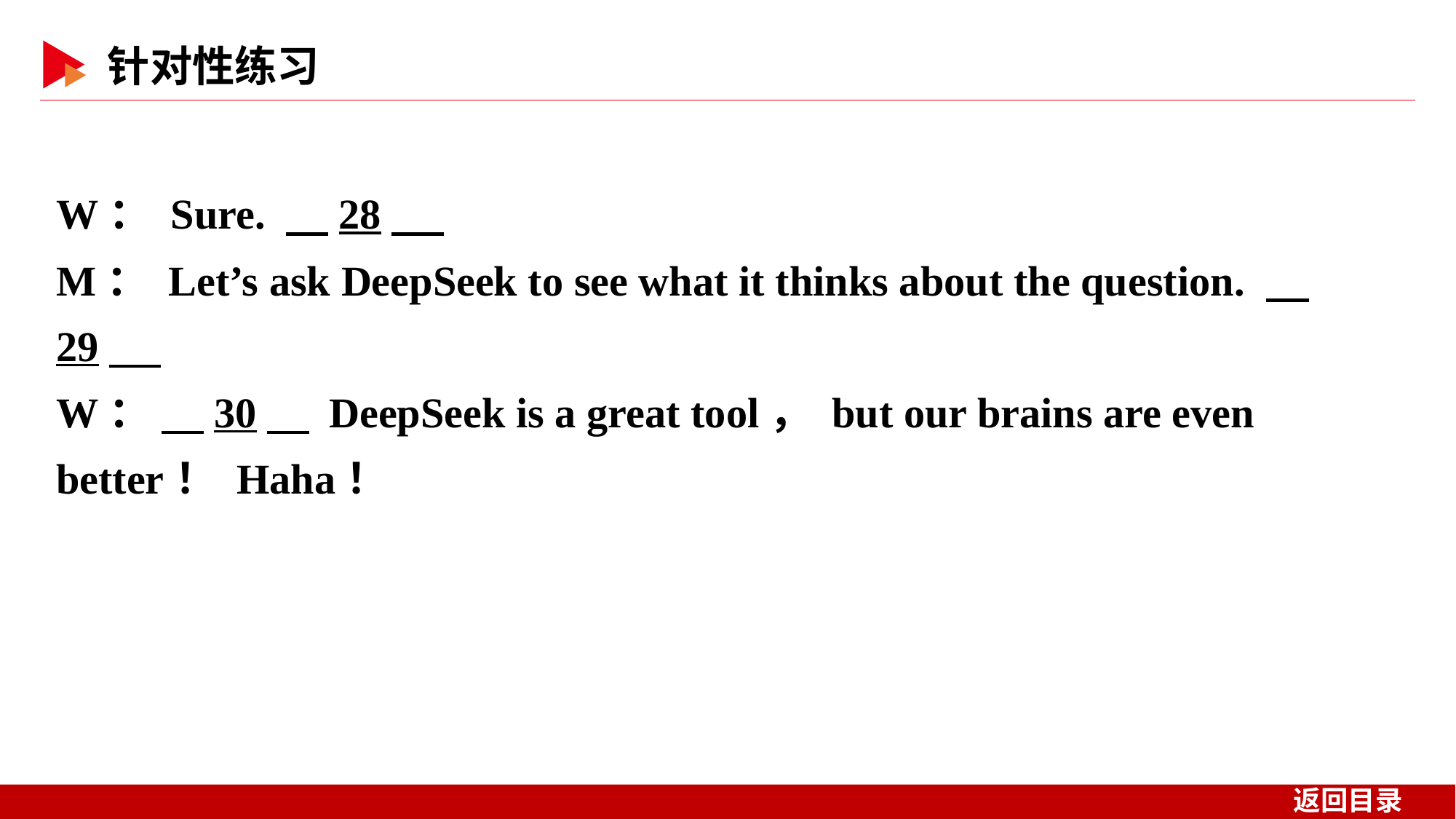

W： Sure. 　28
M： Let’s ask DeepSeek to see what it thinks about the question. 　29
W： 　30　 DeepSeek is a great tool， but our brains are even better！ Haha！